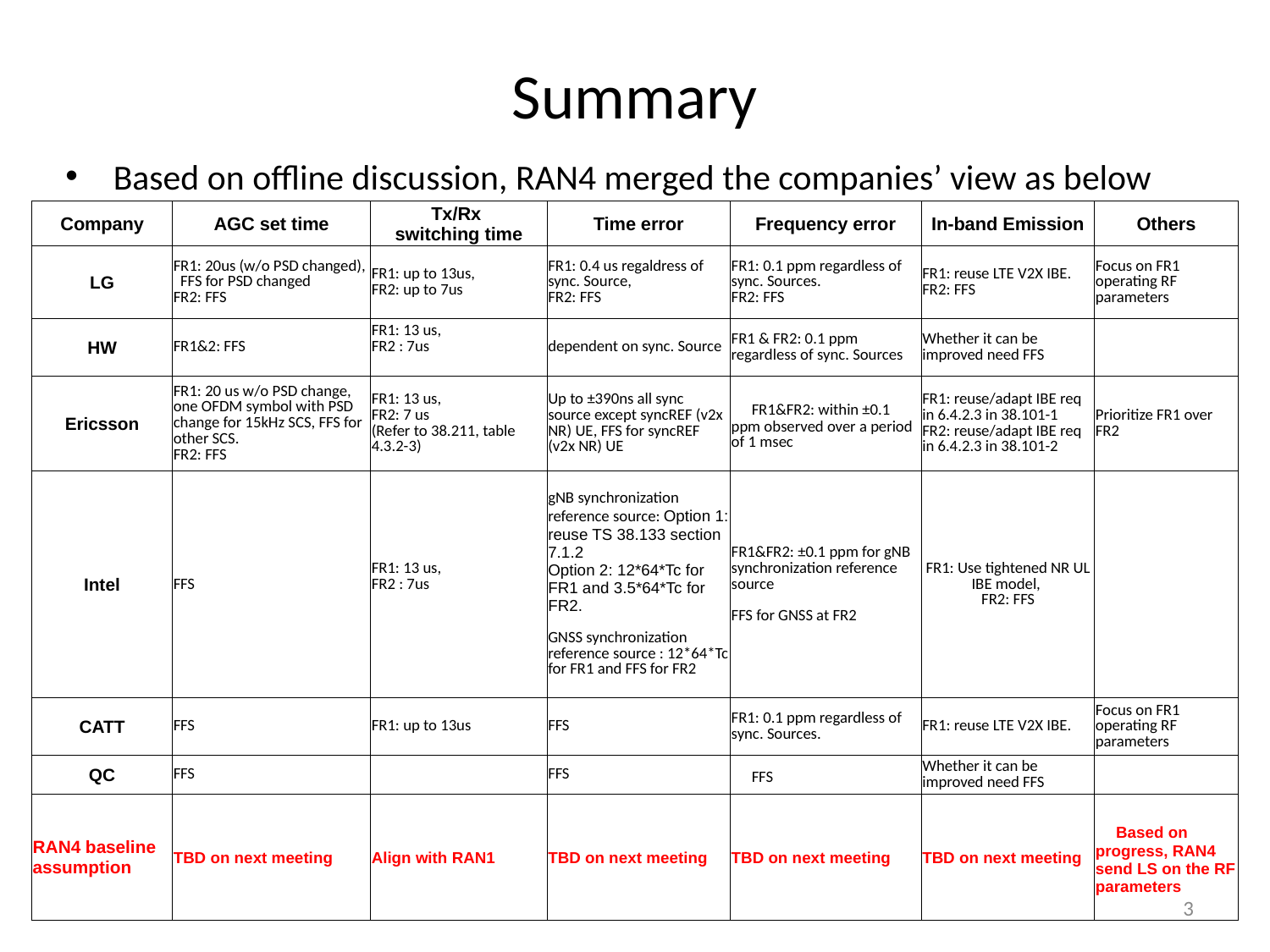

# Summary
Based on offline discussion, RAN4 merged the companies’ view as below
| Company | AGC set time | Tx/Rx switching time | Time error | Frequency error | In-band Emission | Others |
| --- | --- | --- | --- | --- | --- | --- |
| LG | FR1: 20us (w/o PSD changed), FFS for PSD changed FR2: FFS | FR1: up to 13us, FR2: up to 7us | FR1: 0.4 us regaldress of sync. Source, FR2: FFS | FR1: 0.1 ppm regardless of sync. Sources. FR2: FFS | FR1: reuse LTE V2X IBE. FR2: FFS | Focus on FR1 operating RF parameters |
| HW | FR1&2: FFS | FR1: 13 us, FR2 : 7us | dependent on sync. Source | FR1 & FR2: 0.1 ppm regardless of sync. Sources | Whether it can be improved need FFS |  |
| Ericsson | FR1: 20 us w/o PSD change,  one OFDM symbol with PSD change for 15kHz SCS, FFS for other SCS. FR2: FFS | FR1: 13 us, FR2: 7 us (Refer to 38.211, table 4.3.2-3) | Up to ±390ns all sync source except syncREF (v2x NR) UE, FFS for syncREF (v2x NR) UE | FR1&FR2: within ±0.1 ppm observed over a period of 1 msec | FR1: reuse/adapt IBE req in 6.4.2.3 in 38.101-1 FR2: reuse/adapt IBE req in 6.4.2.3 in 38.101-2 | Prioritize FR1 over FR2 |
| Intel | FFS | FR1: 13 us, FR2 : 7us | gNB synchronization reference source: Option 1: reuse TS 38.133 section 7.1.2 Option 2: 12\*64\*Tc for FR1 and 3.5\*64\*Tc for FR2. GNSS synchronization reference source : 12\*64\*Tc for FR1 and FFS for FR2 | FR1&FR2: ±0.1 ppm for gNB synchronization reference source FFS for GNSS at FR2 | FR1: Use tightened NR UL IBE model, FR2: FFS |  |
| CATT | FFS | FR1: up to 13us | FFS | FR1: 0.1 ppm regardless of sync. Sources. | FR1: reuse LTE V2X IBE. | Focus on FR1 operating RF parameters |
| QC | FFS |  | FFS | FFS | Whether it can be improved need FFS |  |
| RAN4 baseline assumption | TBD on next meeting | Align with RAN1 | TBD on next meeting | TBD on next meeting | TBD on next meeting | Based on progress, RAN4 send LS on the RF parameters |
3